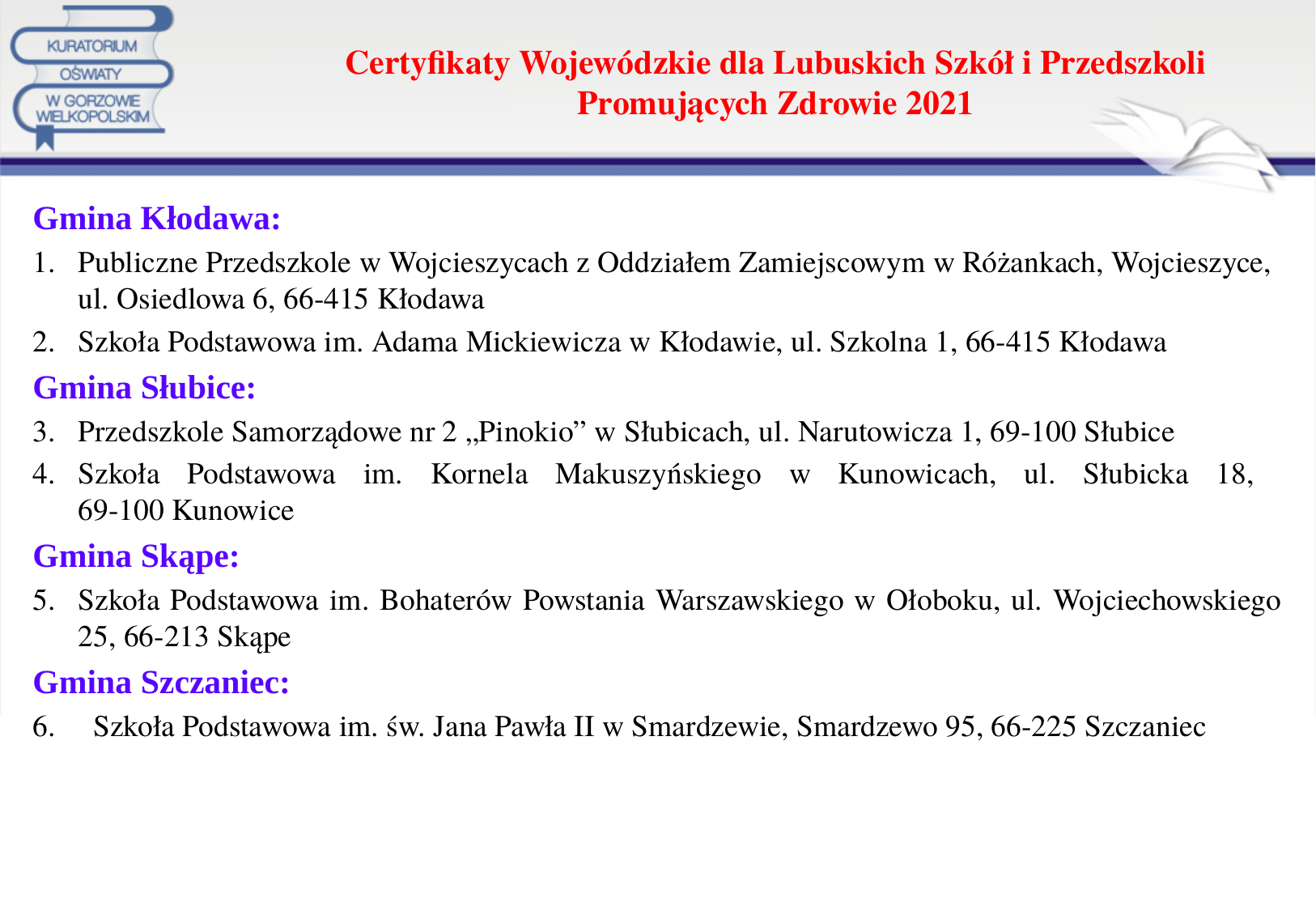

# Certyfikaty Wojewódzkie dla Lubuskich Szkół i Przedszkoli Promujących Zdrowie 2021
Gmina Kłodawa:
Publiczne Przedszkole w Wojcieszycach z Oddziałem Zamiejscowym w Różankach, Wojcieszyce, ul. Osiedlowa 6, 66-415 Kłodawa
Szkoła Podstawowa im. Adama Mickiewicza w Kłodawie, ul. Szkolna 1, 66-415 Kłodawa
Gmina Słubice:
Przedszkole Samorządowe nr 2 „Pinokio” w Słubicach, ul. Narutowicza 1, 69-100 Słubice
Szkoła Podstawowa im. Kornela Makuszyńskiego w Kunowicach, ul. Słubicka 18,
69-100 Kunowice
Gmina Skąpe:
Szkoła Podstawowa im. Bohaterów Powstania Warszawskiego w Ołoboku, ul. Wojciechowskiego 25, 66-213 Skąpe
Gmina Szczaniec:
Szkoła Podstawowa im. św. Jana Pawła II w Smardzewie, Smardzewo 95, 66-225 Szczaniec